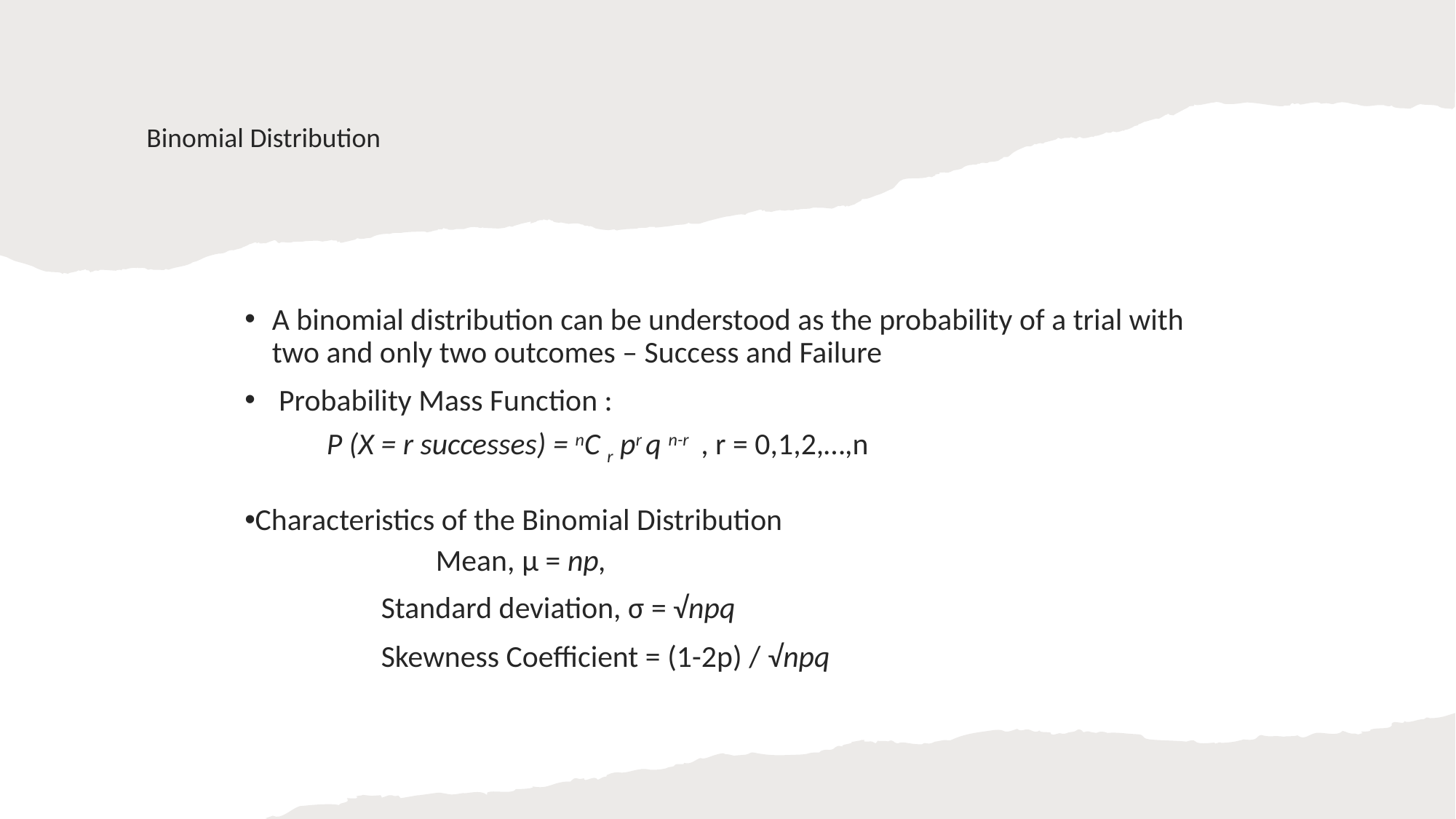

# Binomial Distribution
A binomial distribution can be understood as the probability of a trial with two and only two outcomes – Success and Failure
 Probability Mass Function :
	P (X = r successes) = nC r pr q n-r   , r = 0,1,2,…,n

Characteristics of the Binomial Distribution
		Mean, μ = np,
		Standard deviation, σ = √npq
		Skewness Coefficient = (1-2p) / √npq